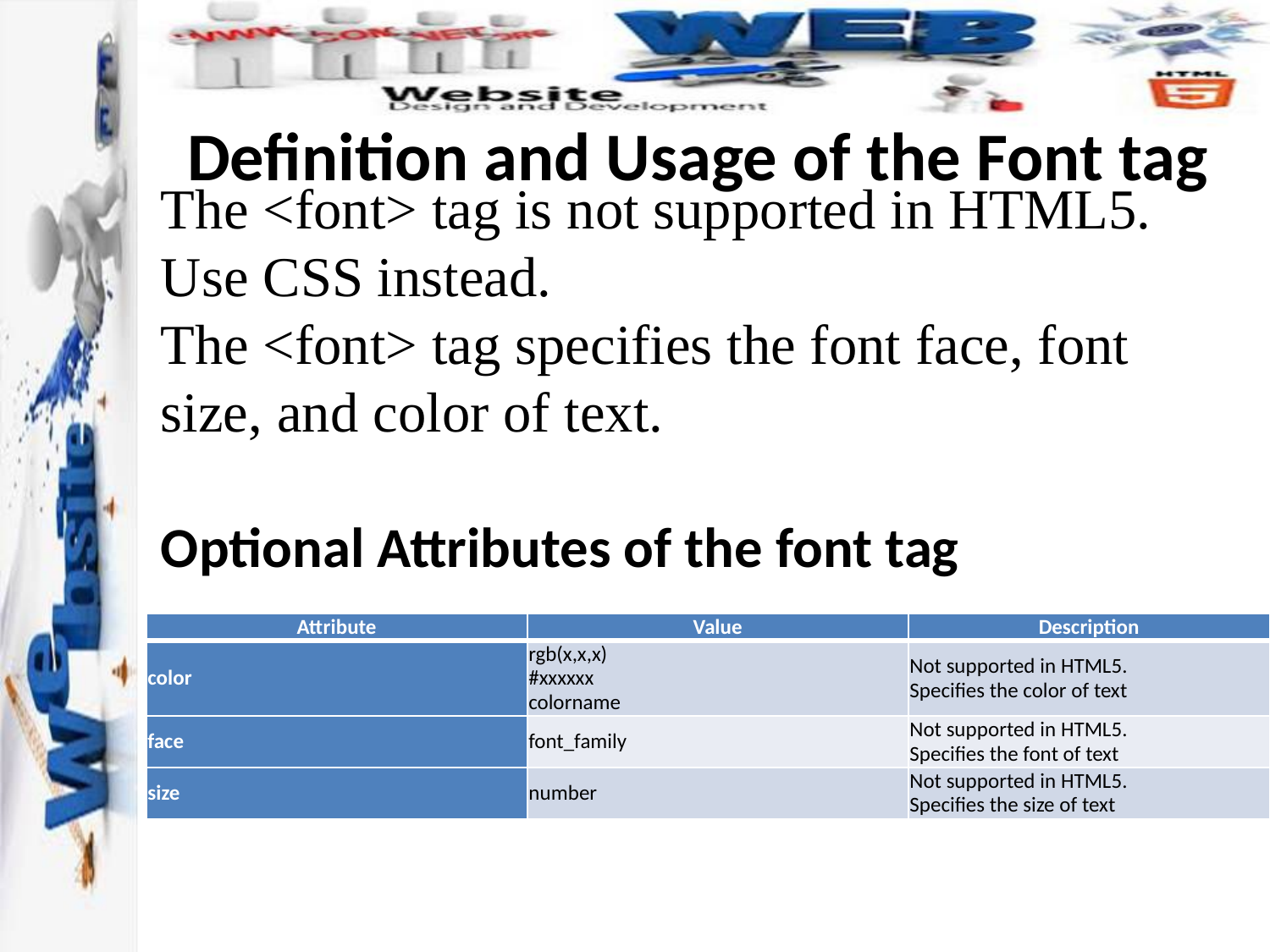

# Definition and Usage of the Font tag
The <font> tag is not supported in HTML5. Use CSS instead.
The <font> tag specifies the font face, font size, and color of text.

Optional Attributes of the font tag
| Attribute | Value | Description |
| --- | --- | --- |
| color | rgb(x,x,x) #xxxxxx colorname | Not supported in HTML5. Specifies the color of text |
| face | font\_family | Not supported in HTML5. Specifies the font of text |
| size | number | Not supported in HTML5. Specifies the size of text |